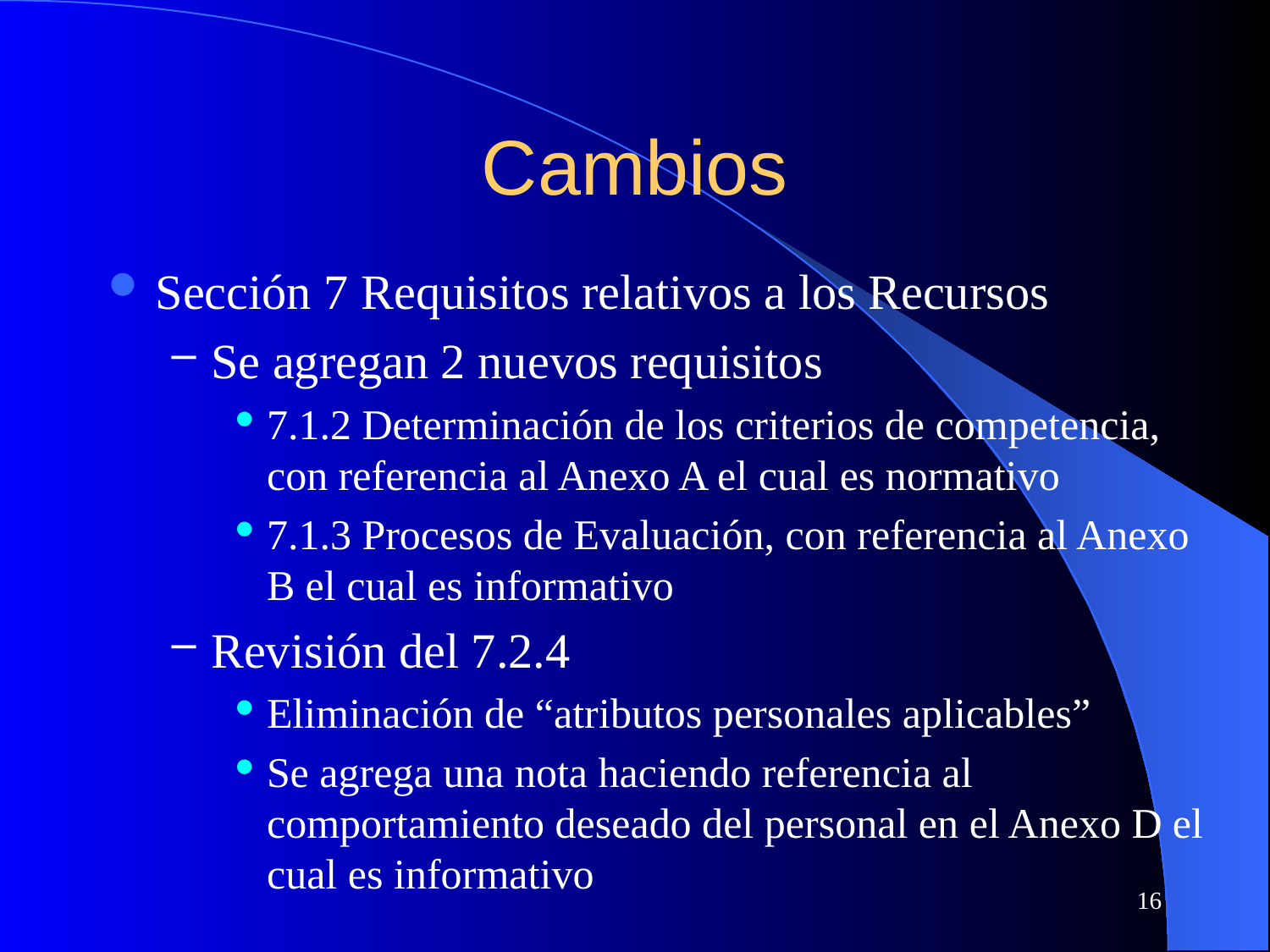

# Cambios
Sección 7 Requisitos relativos a los Recursos
Se agregan 2 nuevos requisitos
7.1.2 Determinación de los criterios de competencia, con referencia al Anexo A el cual es normativo
7.1.3 Procesos de Evaluación, con referencia al Anexo B el cual es informativo
Revisión del 7.2.4
Eliminación de “atributos personales aplicables”
Se agrega una nota haciendo referencia al comportamiento deseado del personal en el Anexo D el cual es informativo
16